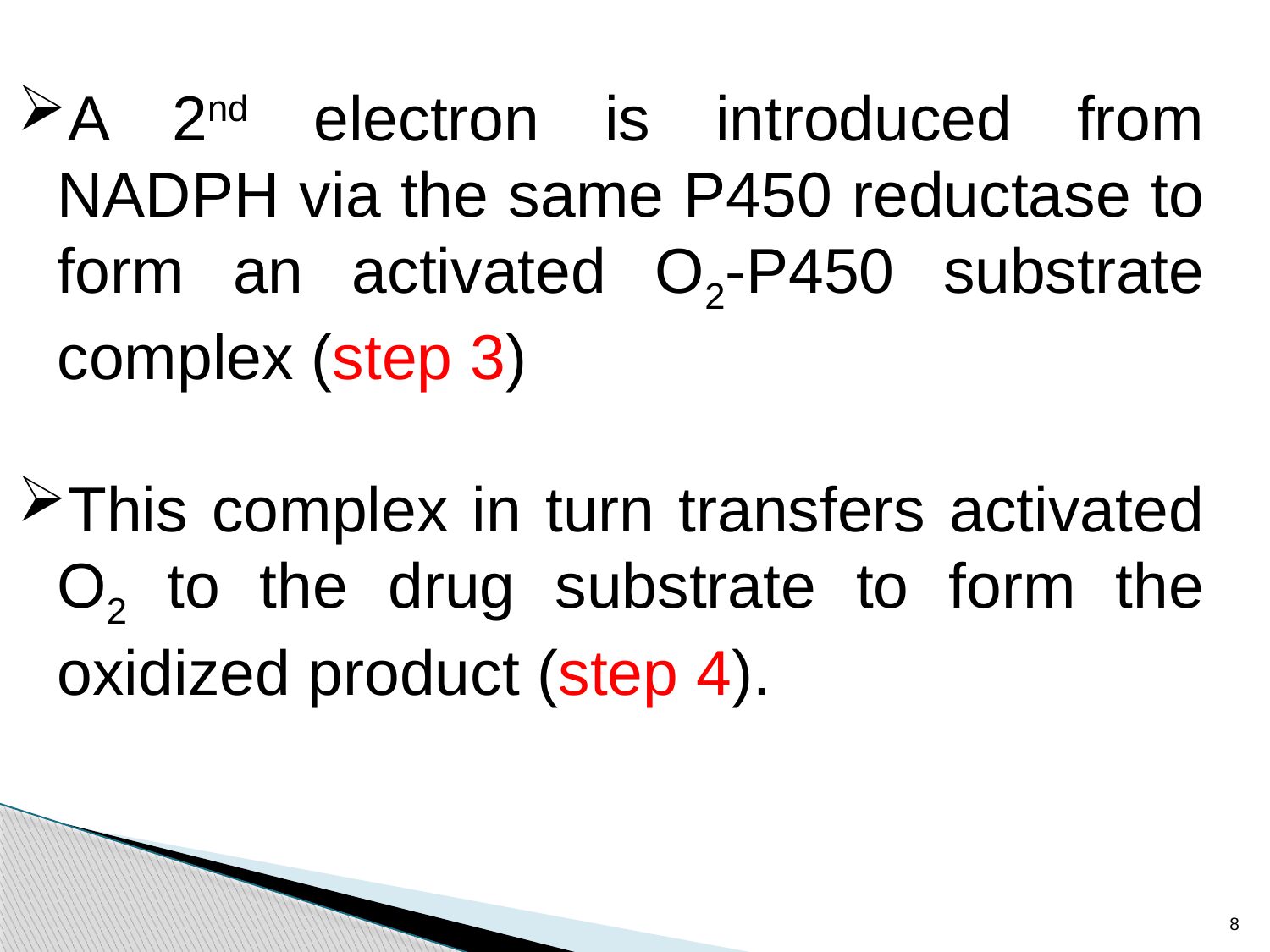

A 2nd electron is introduced from NADPH via the same P450 reductase to form an activated O2-P450 substrate complex (step 3)

This complex in turn transfers activated O2 to the drug substrate to form the oxidized product (step 4).

8